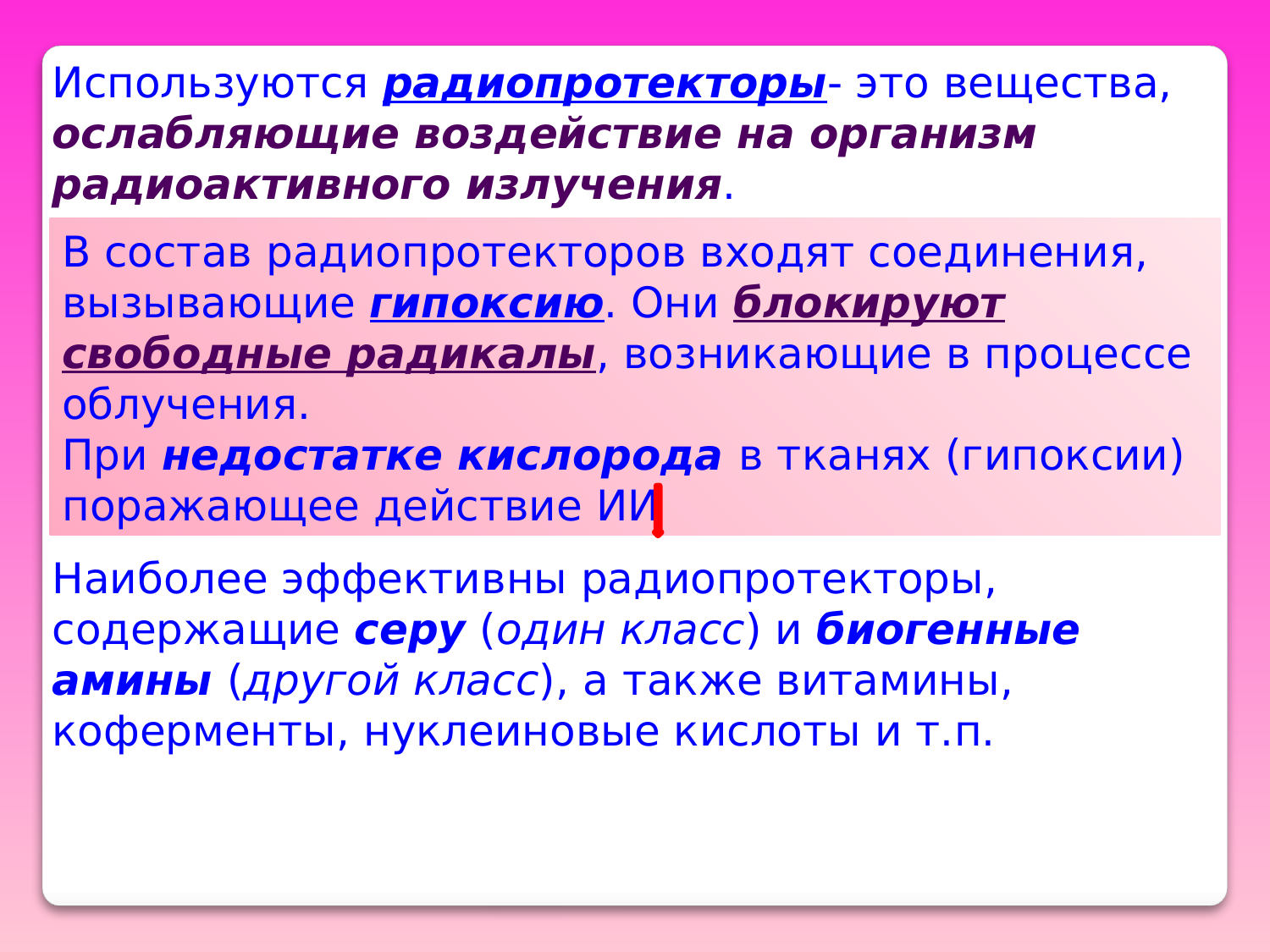

Используются радиопротекторы- это вещества, ослабляющие воздействие на организм радиоактивного излучения.
В состав радиопротекторов входят соединения, вызывающие гипоксию. Они блокируют свободные радикалы, возникающие в процессе облучения.
При недостатке кислорода в тканях (гипоксии) поражающее действие ИИ

Наиболее эффективны радиопротекторы, содержащие серу (один класс) и биогенные амины (другой класс), а также витамины, коферменты, нуклеиновые кислоты и т.п.